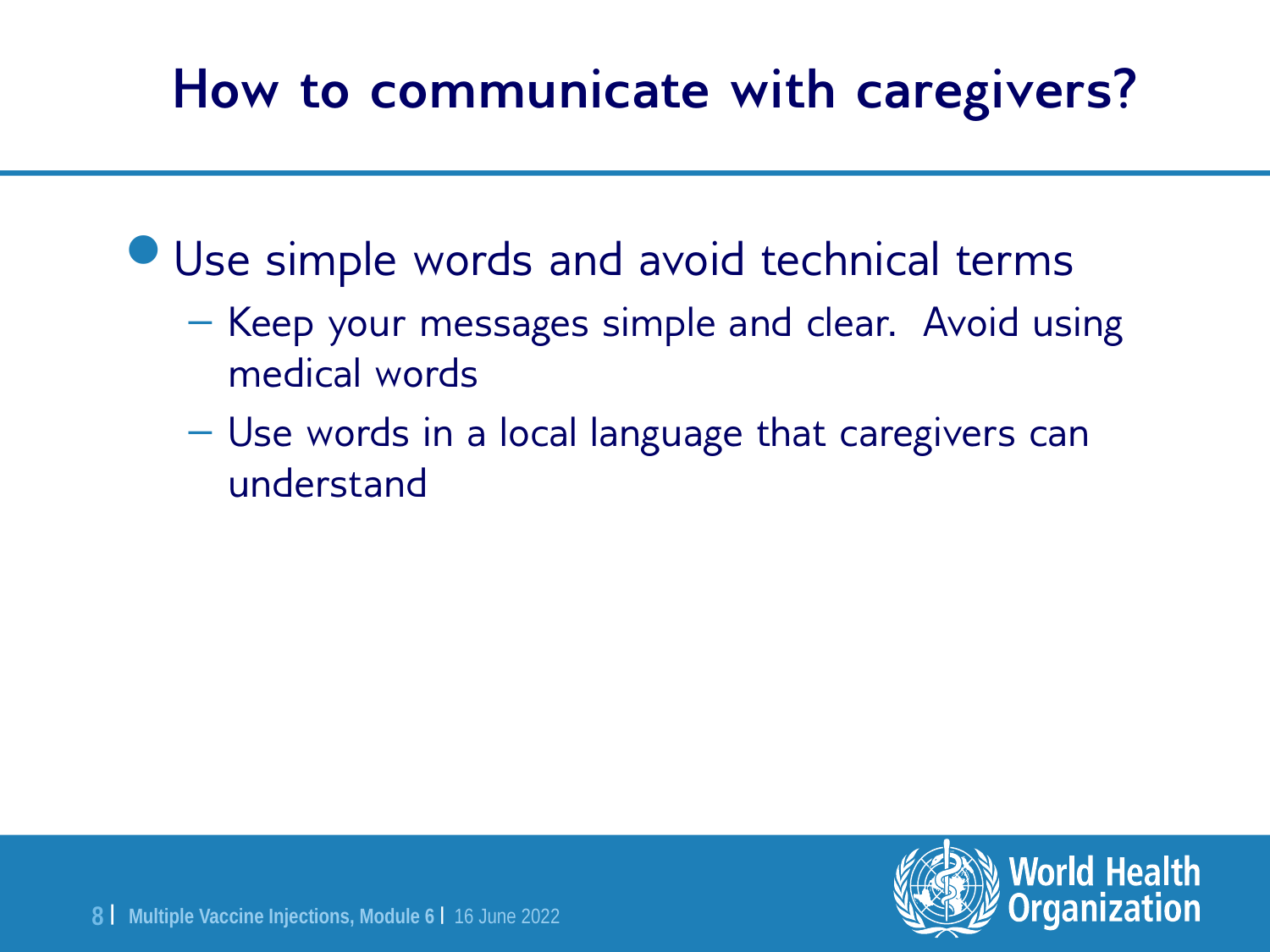

How to communicate with caregivers?
Use simple words and avoid technical terms
Keep your messages simple and clear.  Avoid using medical words
Use words in a local language that caregivers can understand